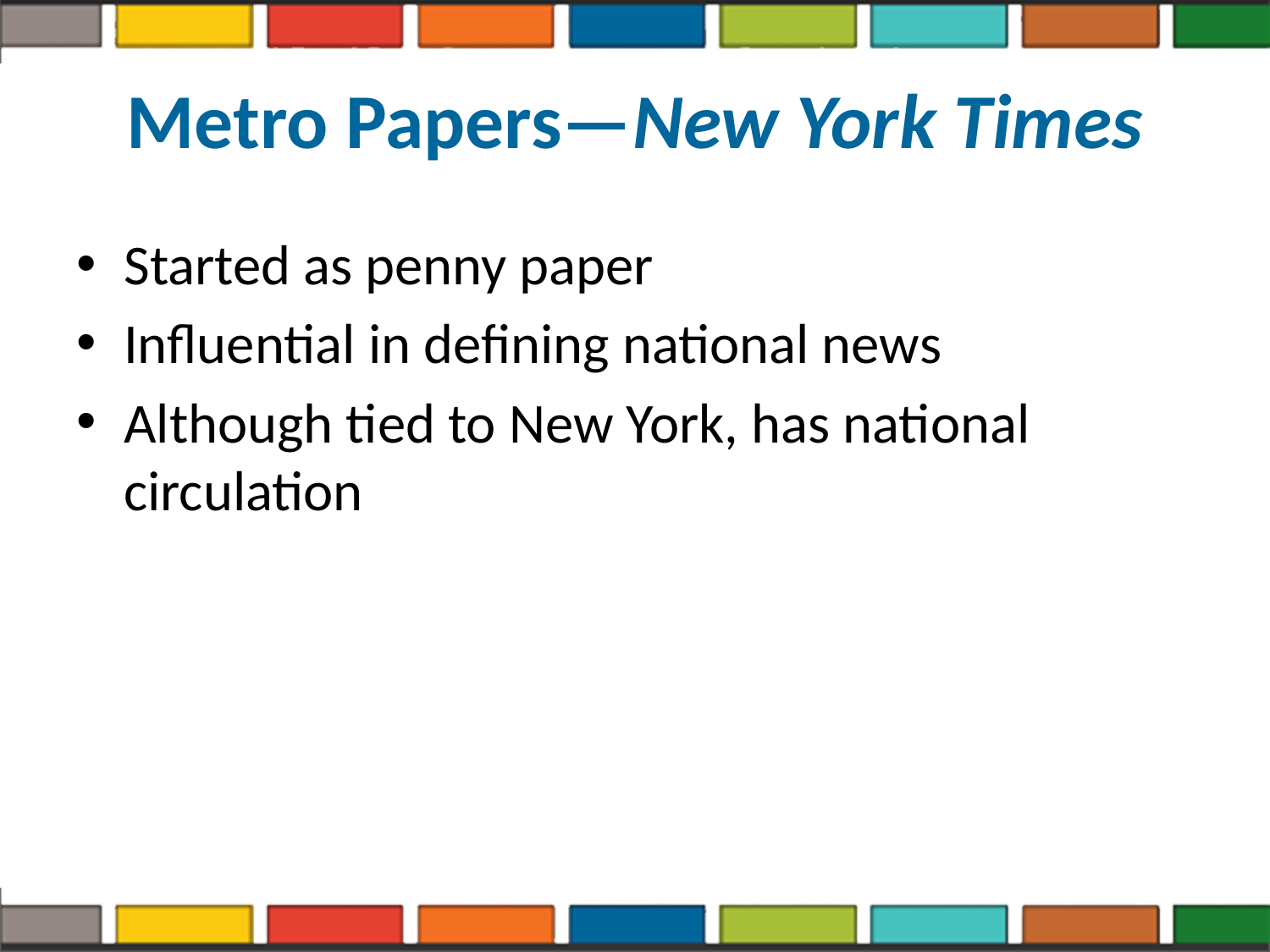

# Metro Papers—New York Times
Started as penny paper
Influential in defining national news
Although tied to New York, has national circulation